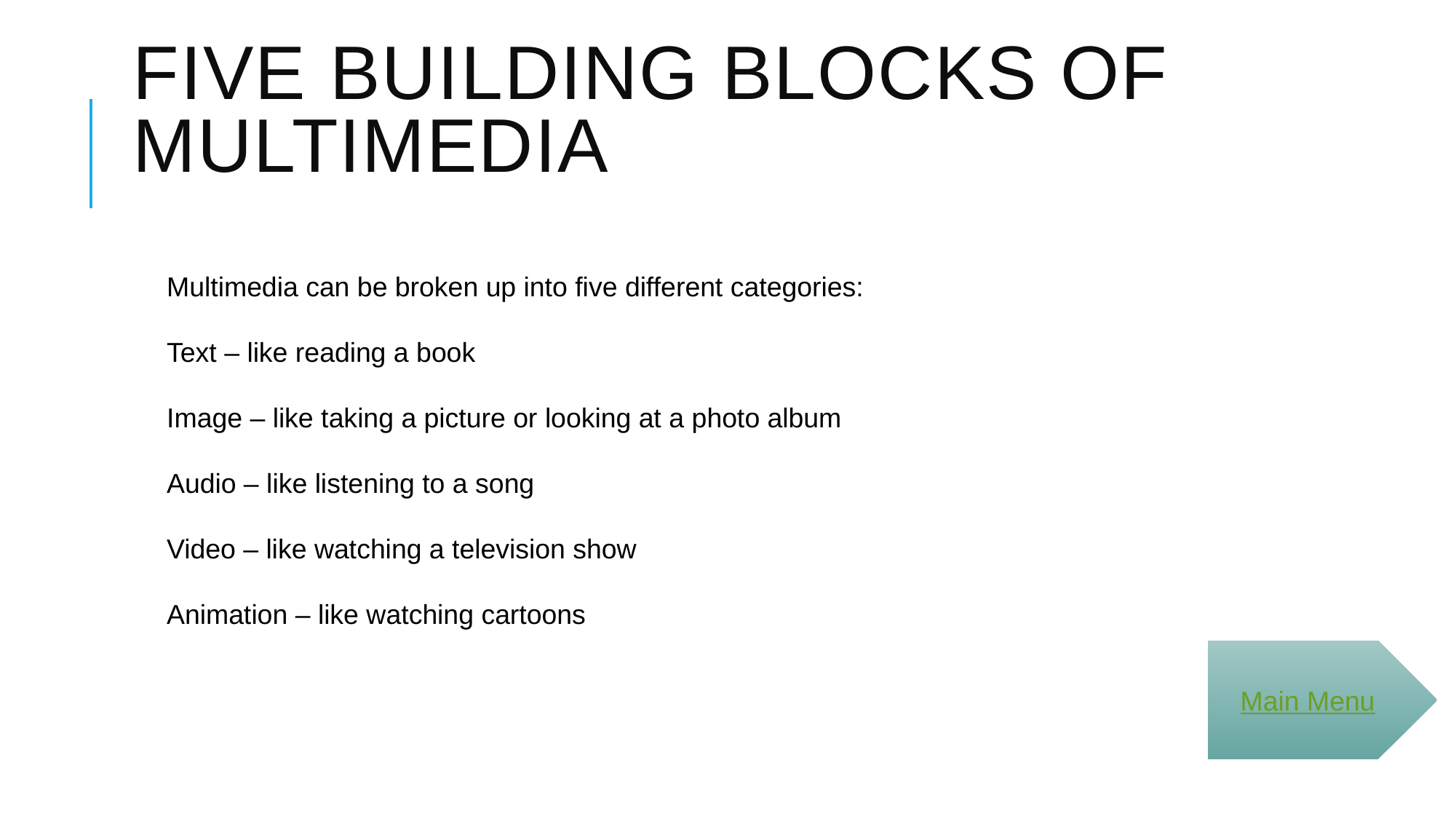

# Five Building Blocks of multimedia
Multimedia can be broken up into five different categories:

Text – like reading a book

Image – like taking a picture or looking at a photo album

Audio – like listening to a song

Video – like watching a television show

Animation – like watching cartoons

Main Menu